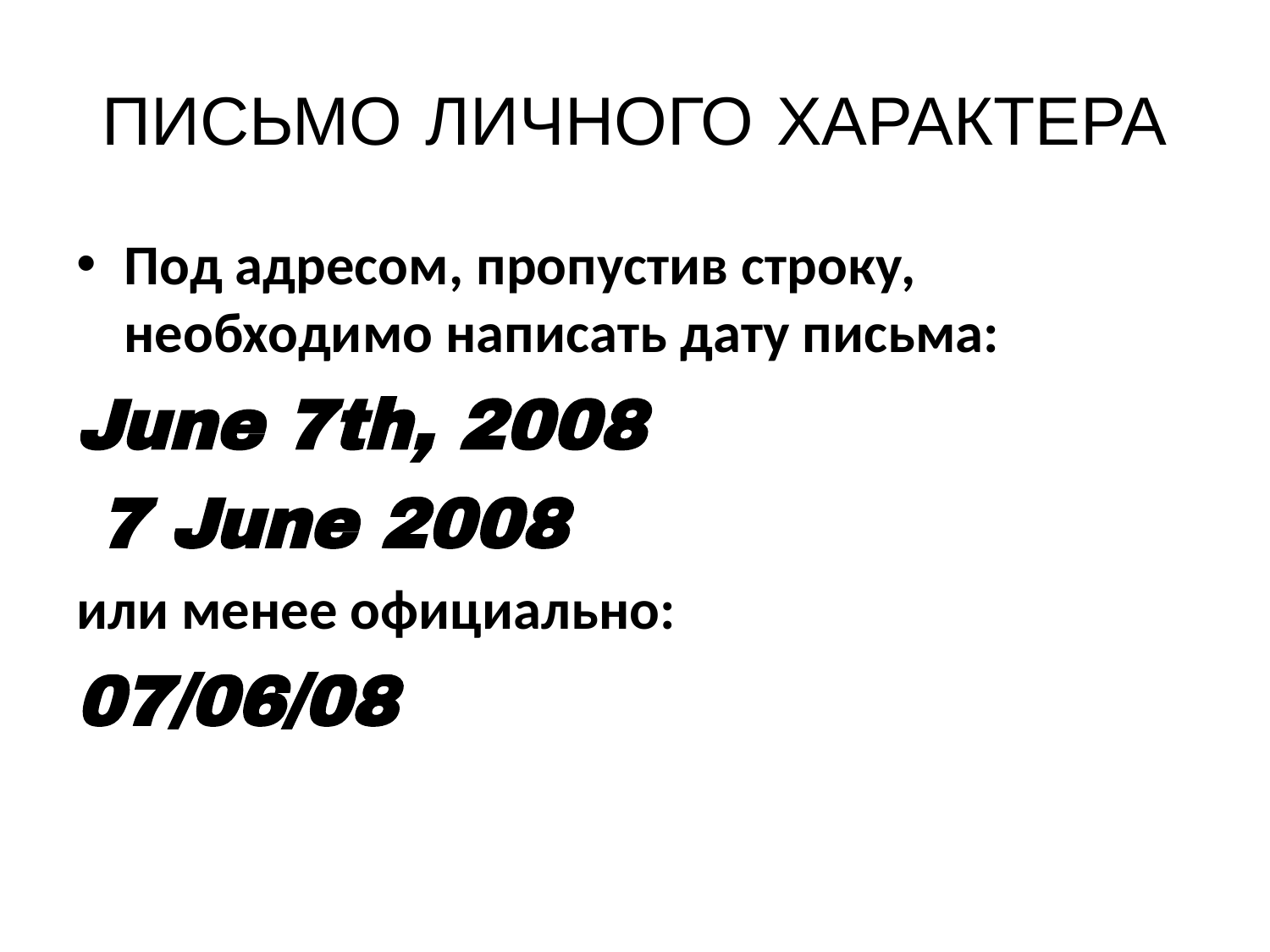

# ПИСЬМО ЛИЧНОГО ХАРАКТЕРА
Под адресом, пропустив строку, необходимо написать дату письма:
June 7th, 2008
 7 June 2008
или менее официально:
07/06/08